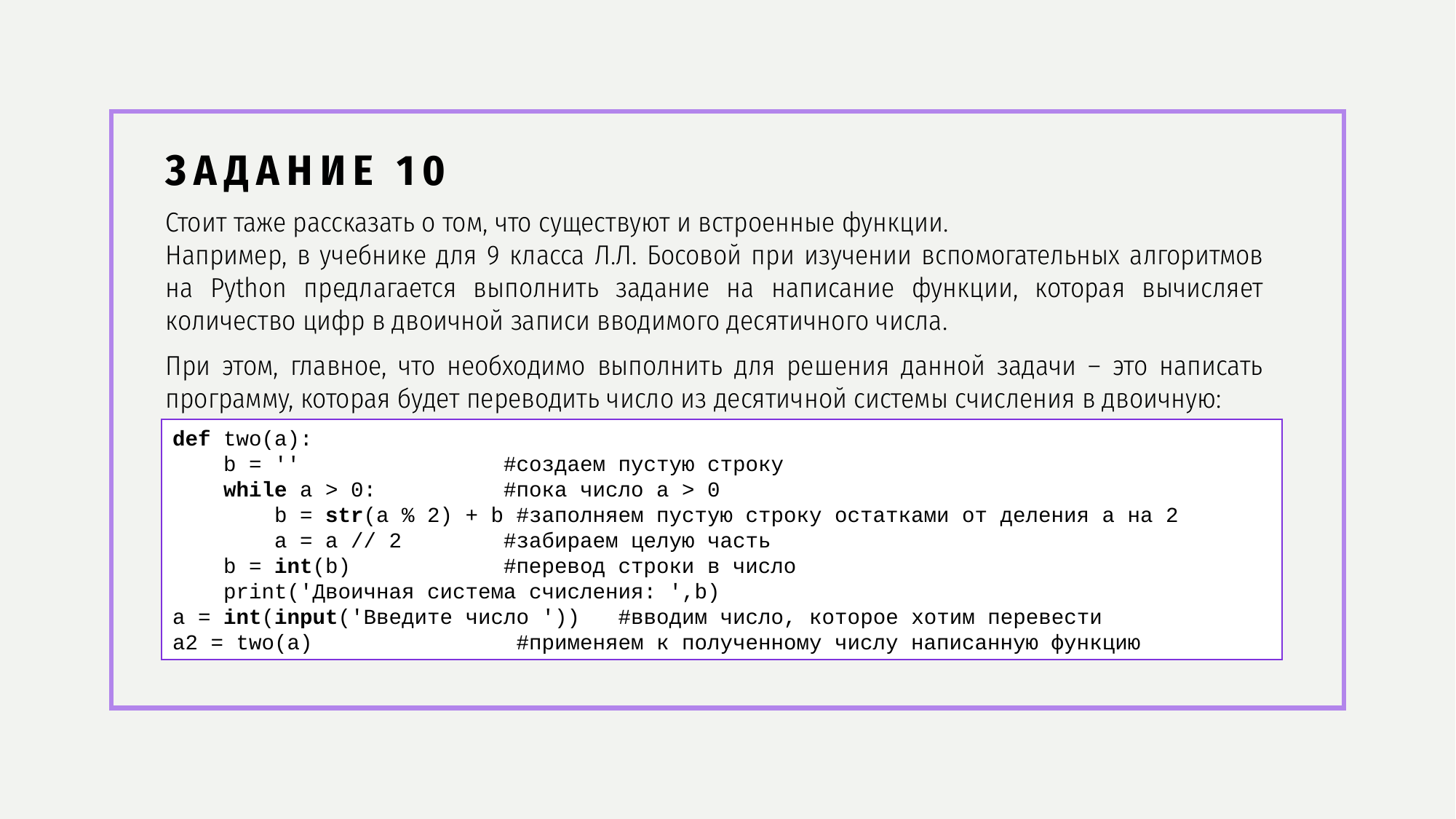

# Задание 10

Стоит таже рассказать о том, что существуют и встроенные функции.
Например, в учебнике для 9 класса Л.Л. Босовой при изучении вспомогательных алгоритмов на Python предлагается выполнить задание на написание функции, которая вычисляет количество цифр в двоичной записи вводимого десятичного числа.
При этом, главное, что необходимо выполнить для решения данной задачи – это написать программу, которая будет переводить число из десятичной системы счисления в двоичную:
def two(a):
    b = ''                #создаем пустую строку
    while a > 0:          #пока число a > 0
        b = str(a % 2) + b #заполняем пустую строку остатками от деления a на 2
        a = a // 2        #забираем целую часть
    b = int(b)            #перевод строки в число
    print('Двоичная система счисления: ',b)
a = int(input('Введите число '))   #вводим число, которое хотим перевести
a2 = two(a)                #применяем к полученному числу написанную функцию